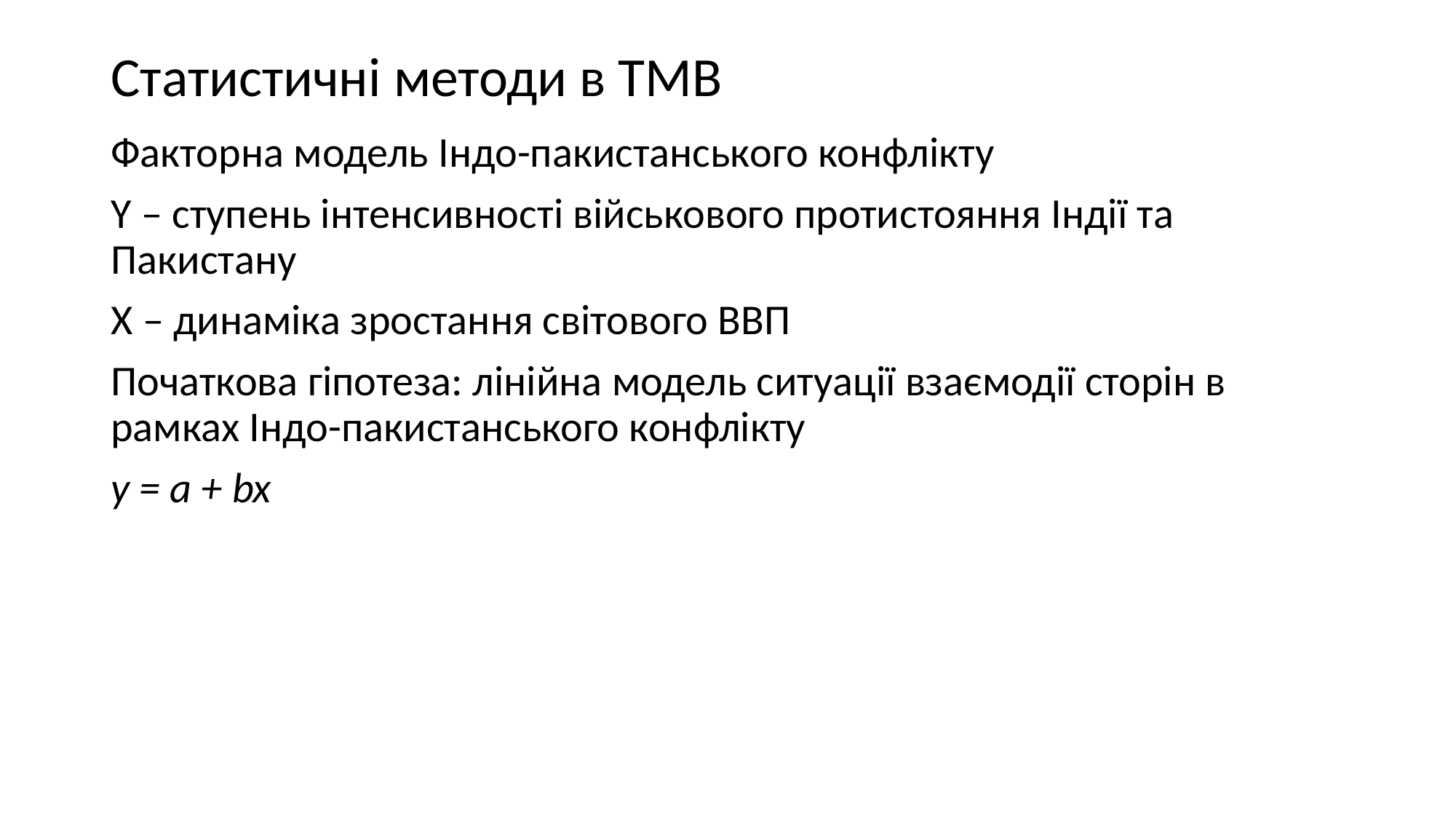

# Статистичні методи в ТМВ
Факторна модель Індо-пакистанського конфлікту
Y – ступень інтенсивності військового протистояння Індії та Пакистану
X – динаміка зростання світового ВВП
Початкова гіпотеза: лінійна модель ситуації взаємодії сторін в рамках Індо-пакистанського конфлікту
y = a + bx